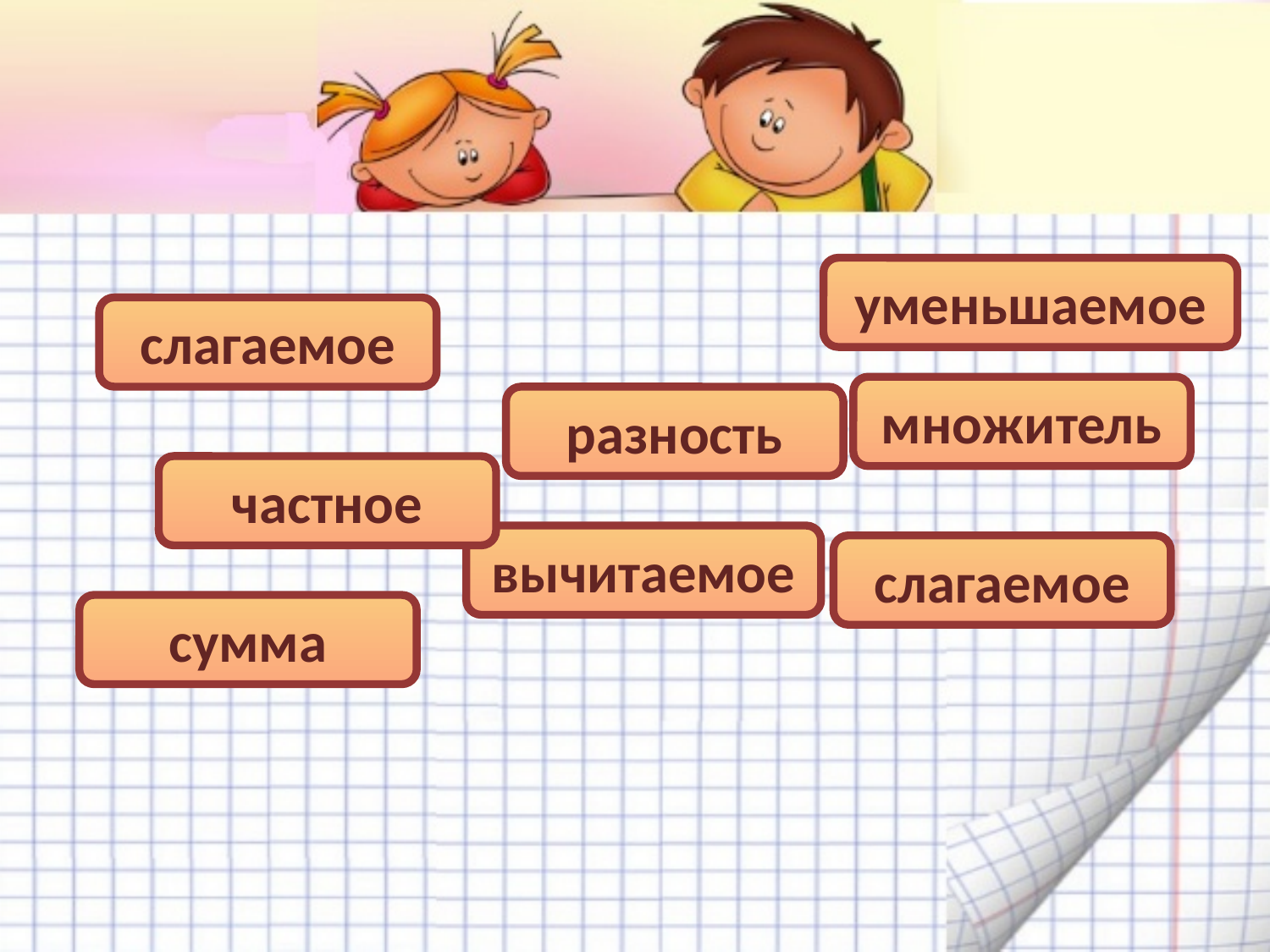

уменьшаемое
слагаемое
множитель
разность
частное
вычитаемое
слагаемое
сумма